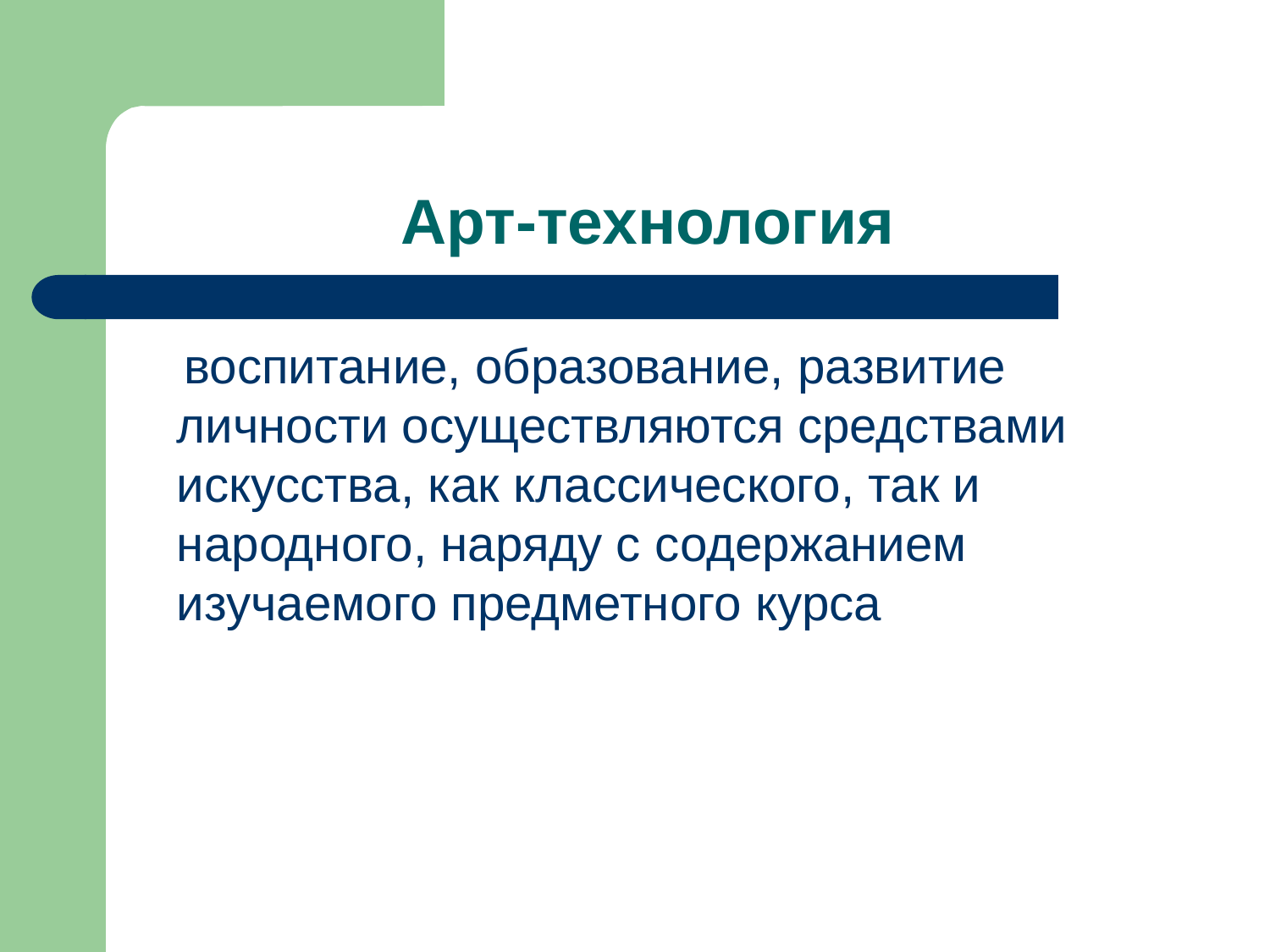

# Арт-технология
    воспитание, образование, развитие личности осуществляются средствами искусства, как классического, так и народного, наряду с содержанием изучаемого предметного курса